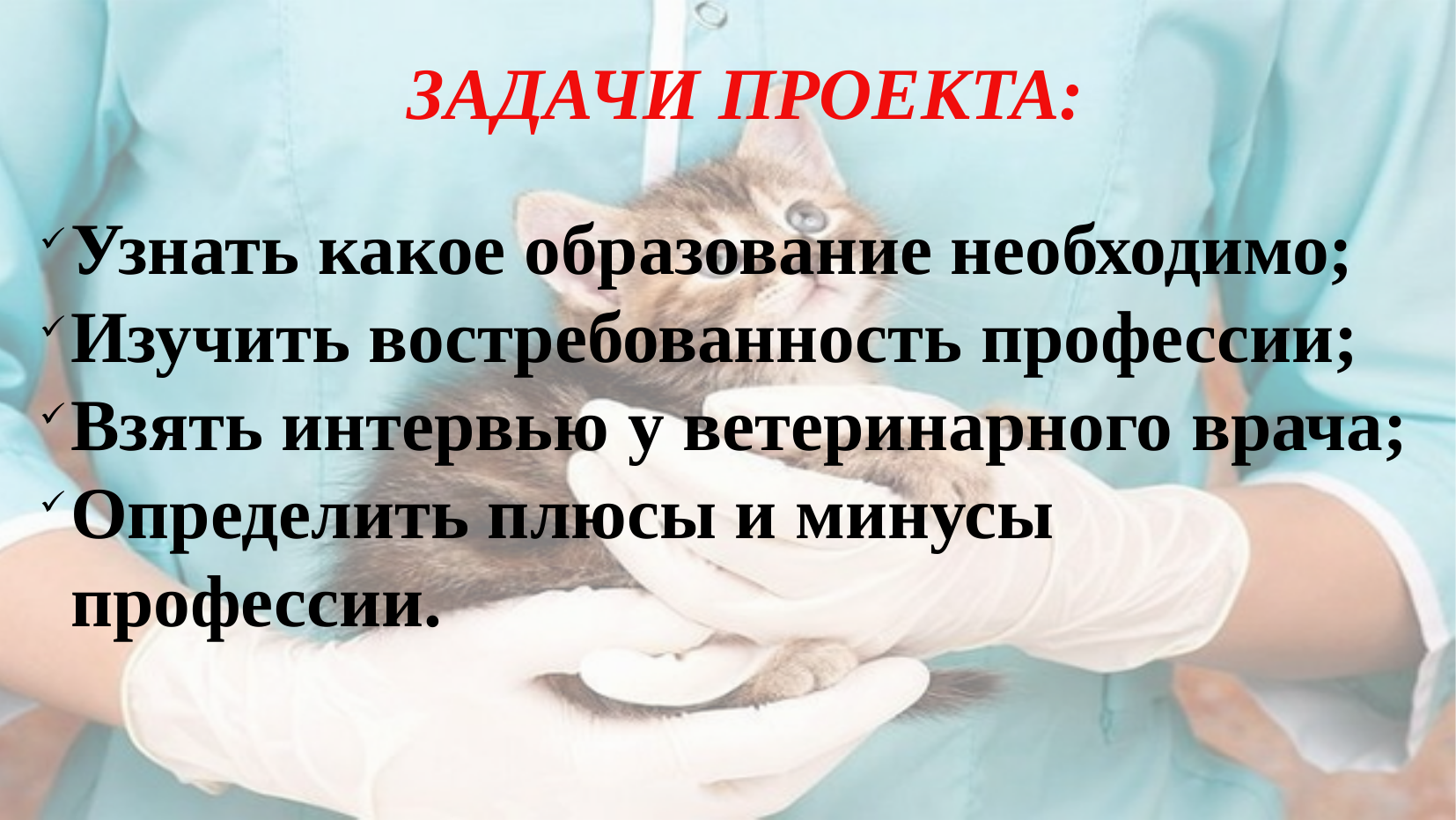

ЗАДАЧИ ПРОЕКТА:

Узнать какое образование необходимо;
Изучить востребованность профессии;
Взять интервью у ветеринарного врача;
Определить плюсы и минусы профессии.